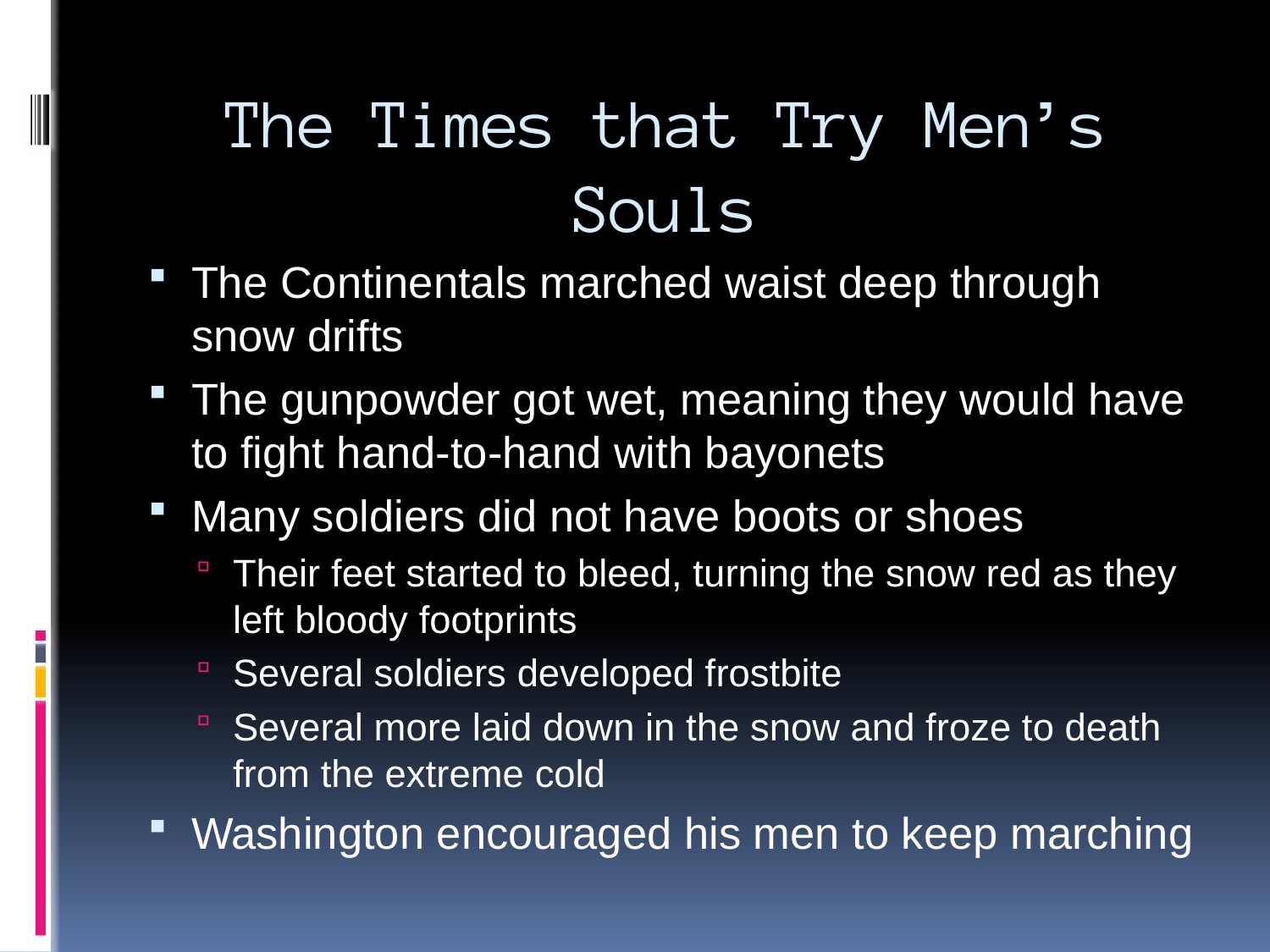

# The Times that Try Men’s Souls
The Continentals marched waist deep through snow drifts
The gunpowder got wet, meaning they would have to fight hand-to-hand with bayonets
Many soldiers did not have boots or shoes
Their feet started to bleed, turning the snow red as they left bloody footprints
Several soldiers developed frostbite
Several more laid down in the snow and froze to death from the extreme cold
Washington encouraged his men to keep marching